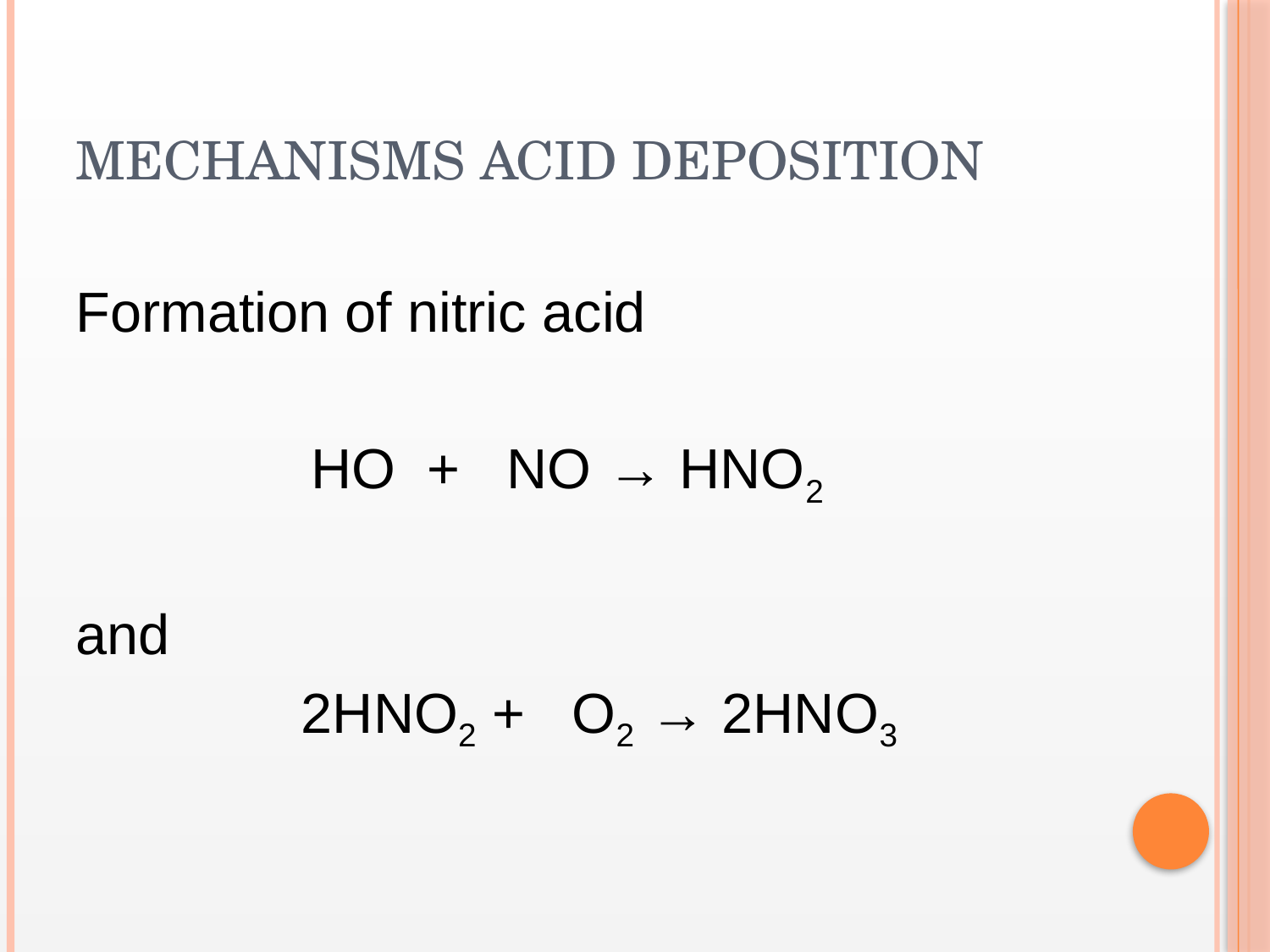

# Mechanisms acid deposition
Formation of nitric acid

               HO  +   NO → HNO2

and
                   2HNO2 +   O2 → 2HNO3